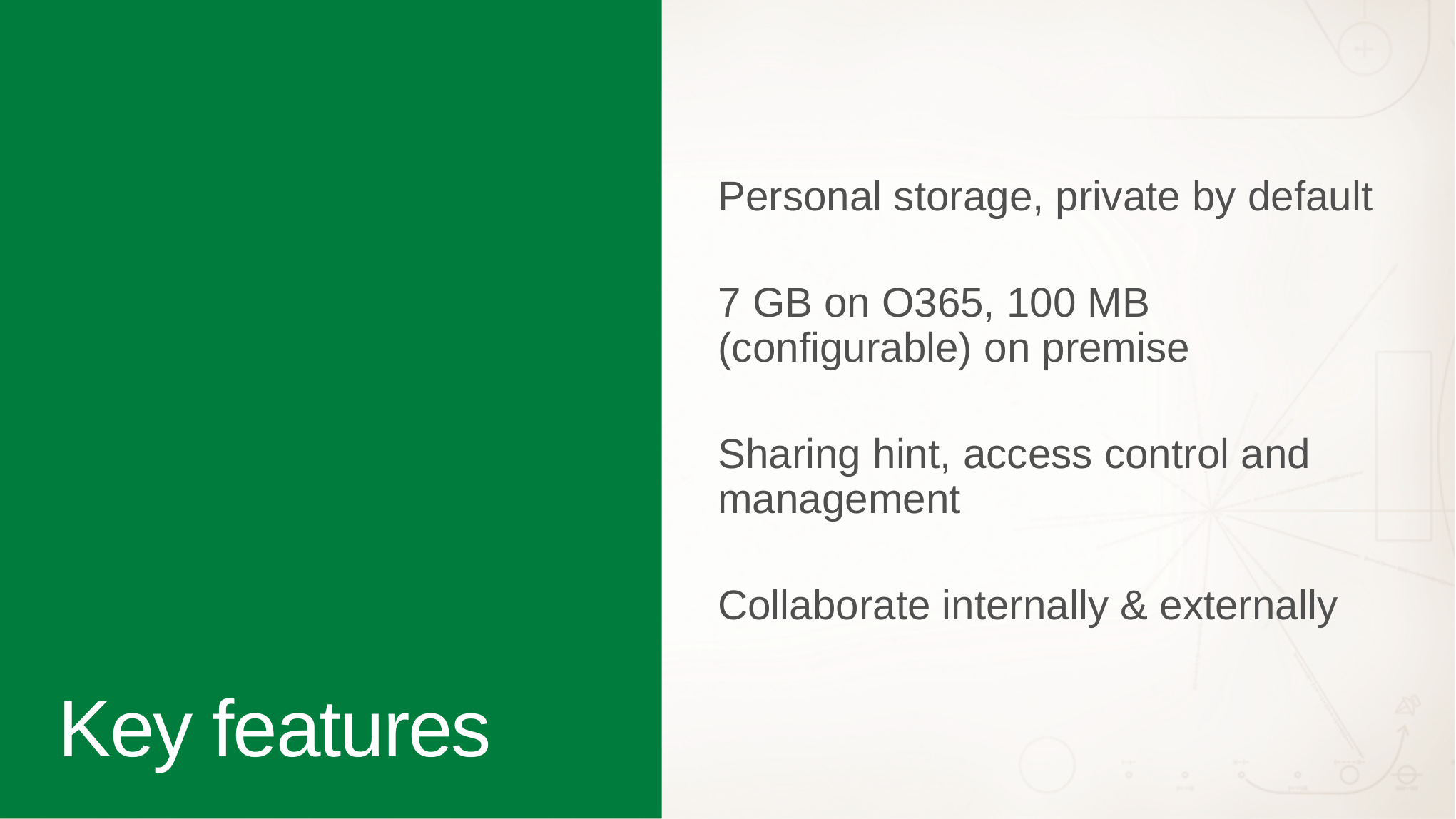

Personal storage, private by default

7 GB on O365, 100 MB (configurable) on premise

Sharing hint, access control and management

Collaborate internally & externally
Key features